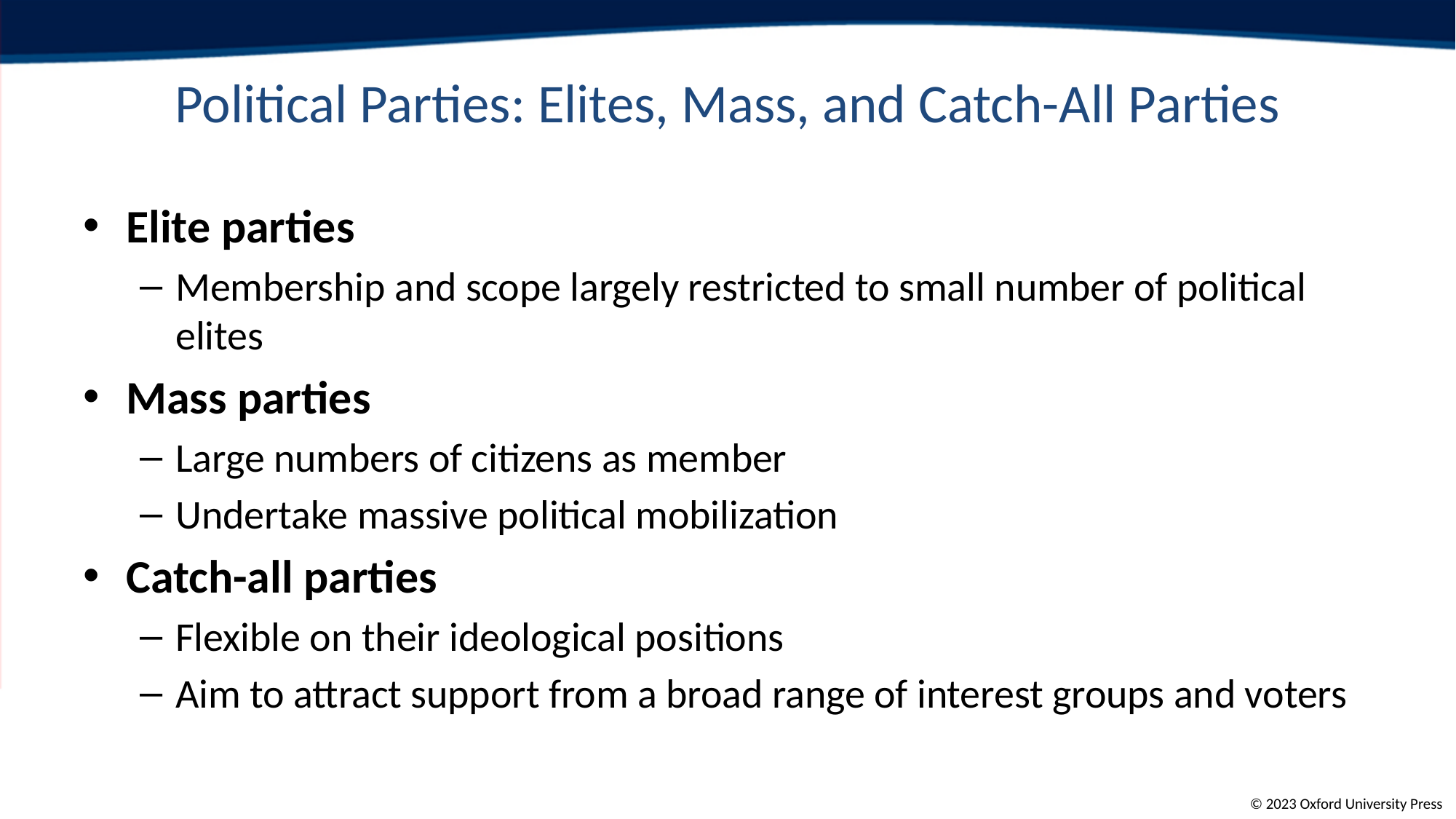

# Political Parties: Elites, Mass, and Catch-All Parties
Elite parties
Membership and scope largely restricted to small number of political elites
Mass parties
Large numbers of citizens as member
Undertake massive political mobilization
Catch-all parties
Flexible on their ideological positions
Aim to attract support from a broad range of interest groups and voters